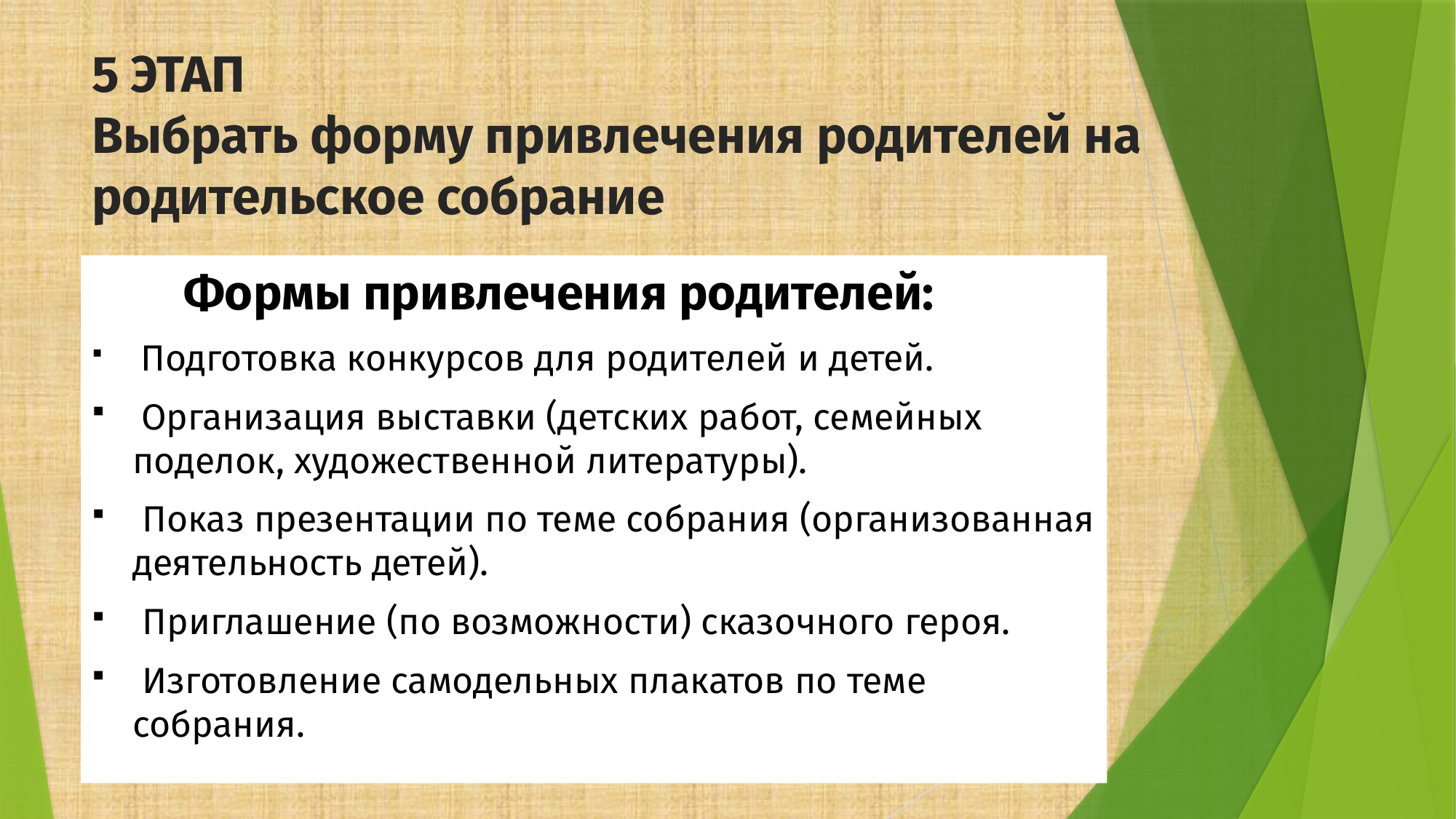

# 5 ЭТАП Выбрать форму привлечения родителей на родительское собрание
        Формы привлечения родителей:
 Подготовка конкурсов для родителей и детей.
 Организация выставки (детских работ, семейных поделок, художественной литературы).
 Показ презентации по теме собрания (организованная деятельность детей).
 Приглашение (по возможности) сказочного героя.
 Изготовление самодельных плакатов по теме  собрания.